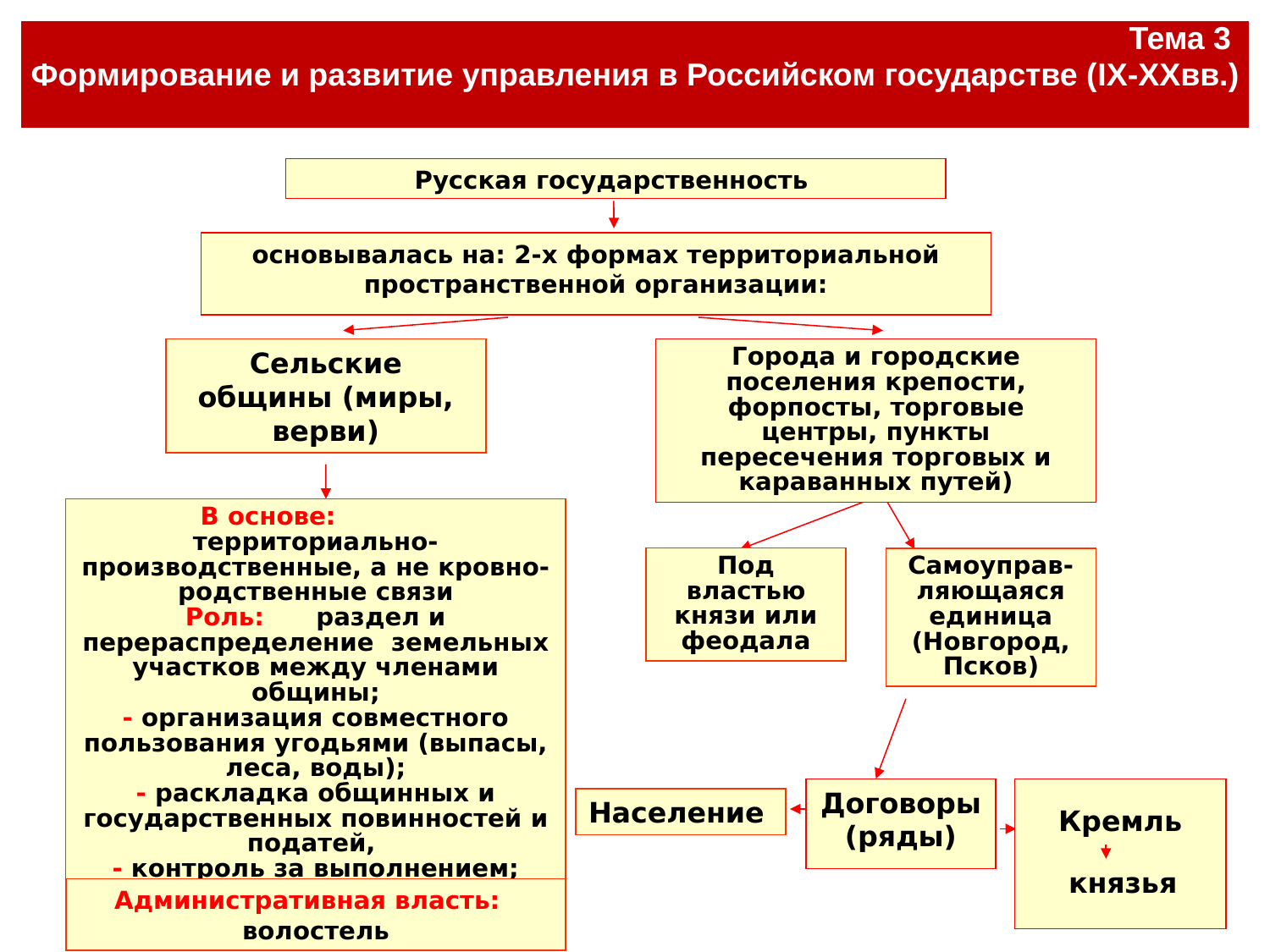

| Тема 3 Формирование и развитие управления в Российском государстве (IX-XXвв.) |
| --- |
#
Русская государственность

основывалась на: 2-х формах территориальной пространственной организации:

Сельские общины (миры, верви)
Города и городские поселения крепости, форпосты, торговые центры, пункты пересечения торговых и караванных путей)

В основе:            территориально-
производственные, а не кровно-родственные связи
Роль:      раздел и перераспределение  земельных участков между членами общины;
- организация совместного пользования угодьями (выпасы, леса, воды);
- раскладка общинных и государственных повинностей и податей,
- контроль за выполнением;
Под властью князи или феодала
Самоуправ-
ляющаяся единица (Новгород, Псков)

Договоры
(ряды)

Население
Кремль

князья
Административная власть:   волостель